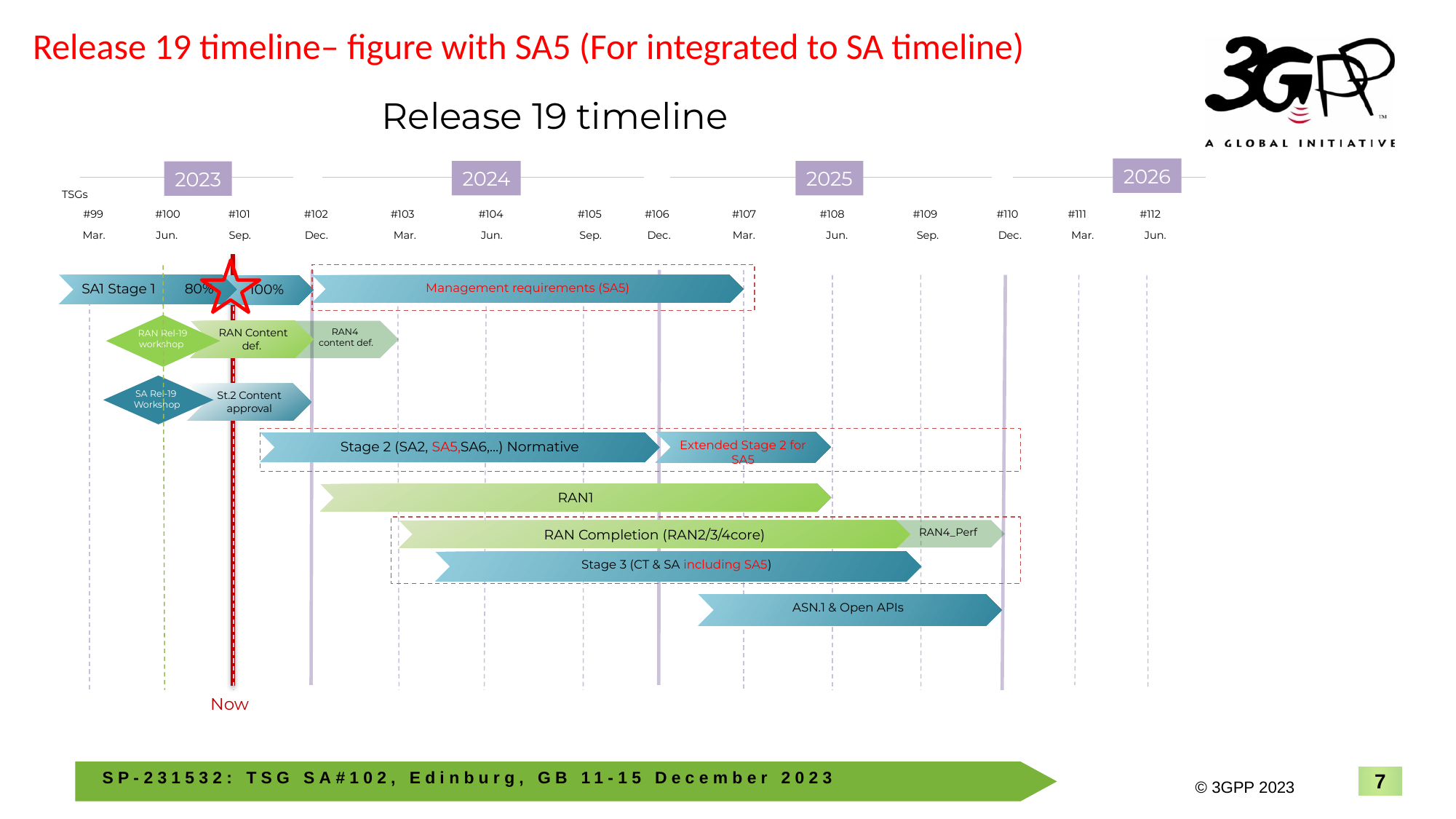

Release 19 timeline– figure with SA5 (For integrated to SA timeline)
Release 19 timeline
2026
2024
2025
2023
TSGs
#99
#100
#101
#102
#103
#104
#105
#106
#107
#108
#109
#110
#111
#112
Mar.
Jun.
Sep.
Dec.
Mar.
Jun.
Sep.
Dec.
Mar.
Jun.
Sep.
Dec.
Mar.
Jun.

SA1 Stage 1        80%
Management requirements (SA5)
100%

 RAN Content def.
RAN4
content def.
 RAN Rel-19 workshop

SA Rel-19
Workshop
St.2 Content approval

Extended Stage 2 for SA5
Stage 2 (SA2, SA5,SA6,…) Normative
RAN1

RAN4_Perf
RAN Completion (RAN2/3/4core)
Stage 3 (CT & SA including SA5)
ASN.1 & Open APIs
Now